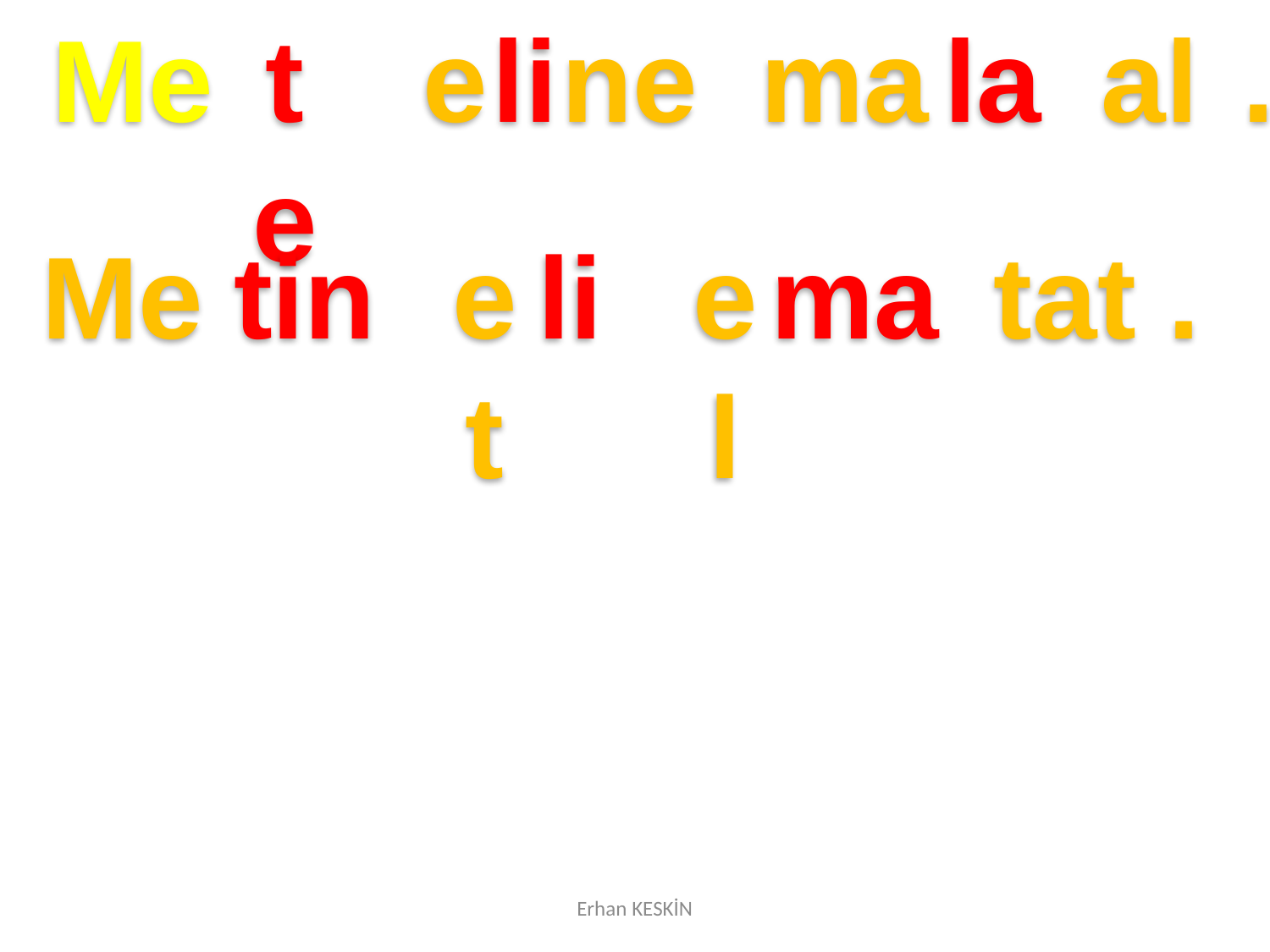

Me
te
e
li
ne
ma
la
al
.
Me
tin
et
li
el
ma
tat
.
Erhan KESKİN